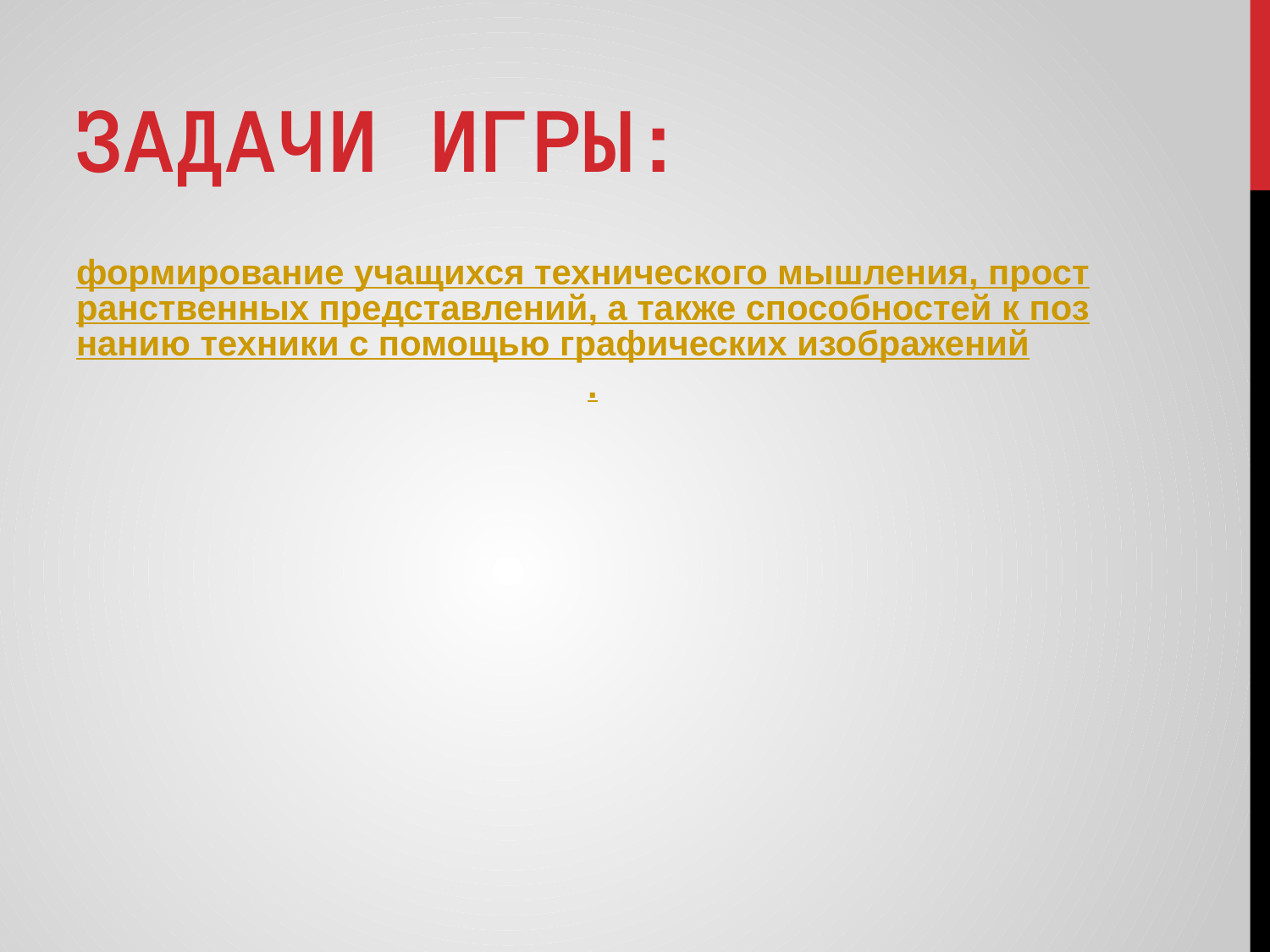

# Задачи игры:
формирование учащихся технического мышления, пространственных представлений, а также способностей к познанию техники с помощью графических изображений.